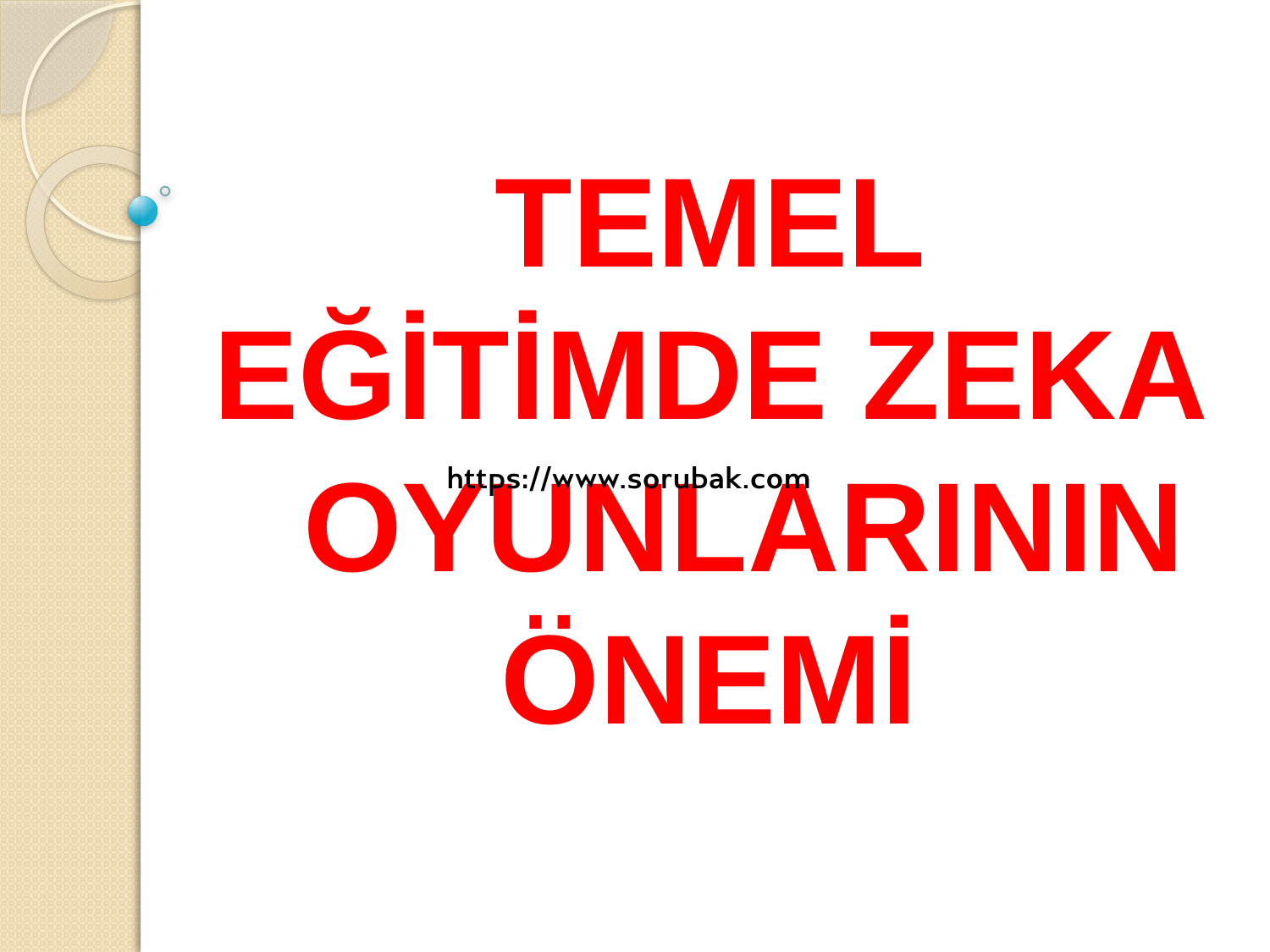

# TEMEL EĞİTİMDE ZEKA   OYUNLARININ ÖNEMİ
https://www.sorubak.com